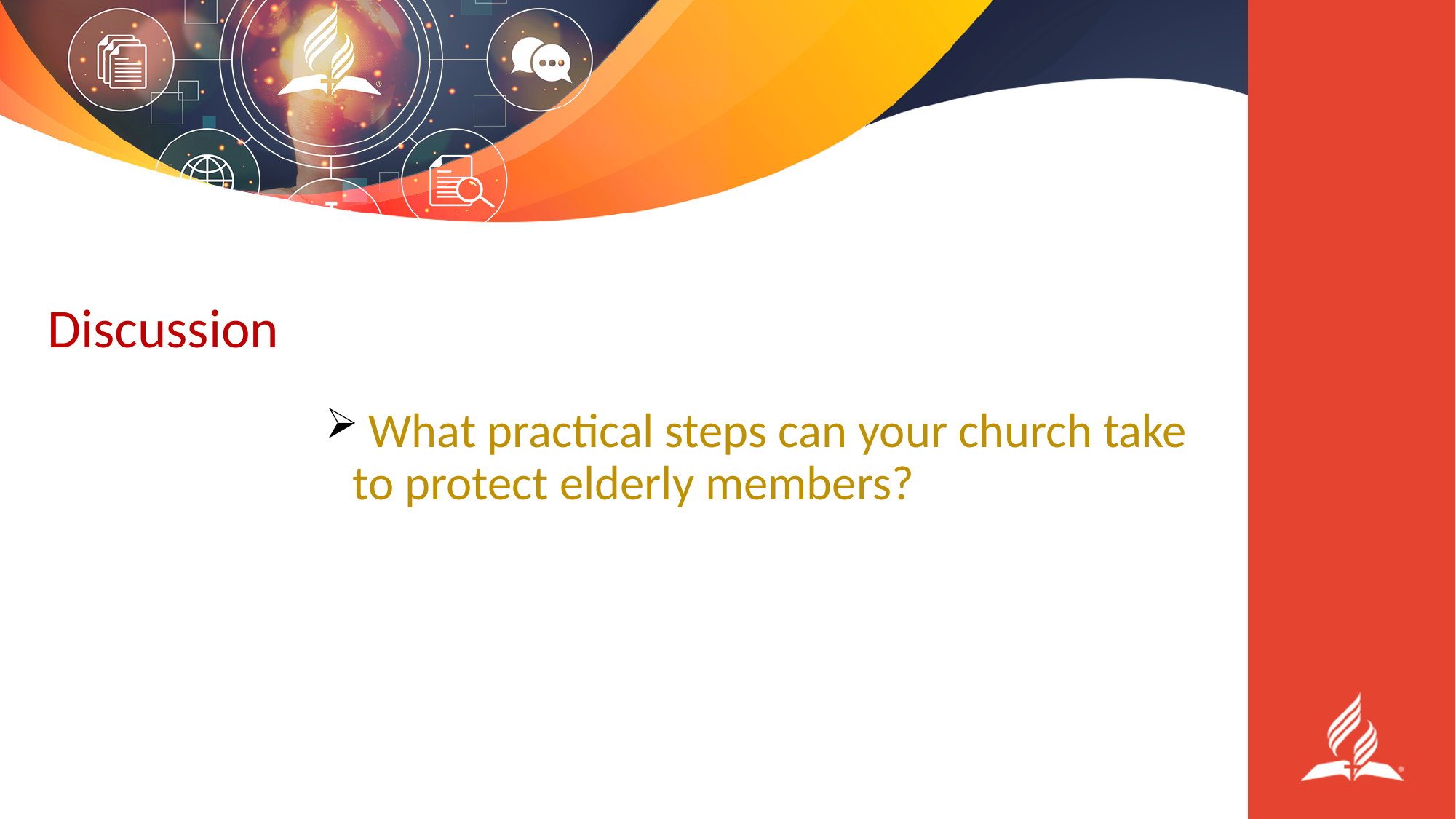

# Discussion

 What practical steps can your church take to protect elderly members?